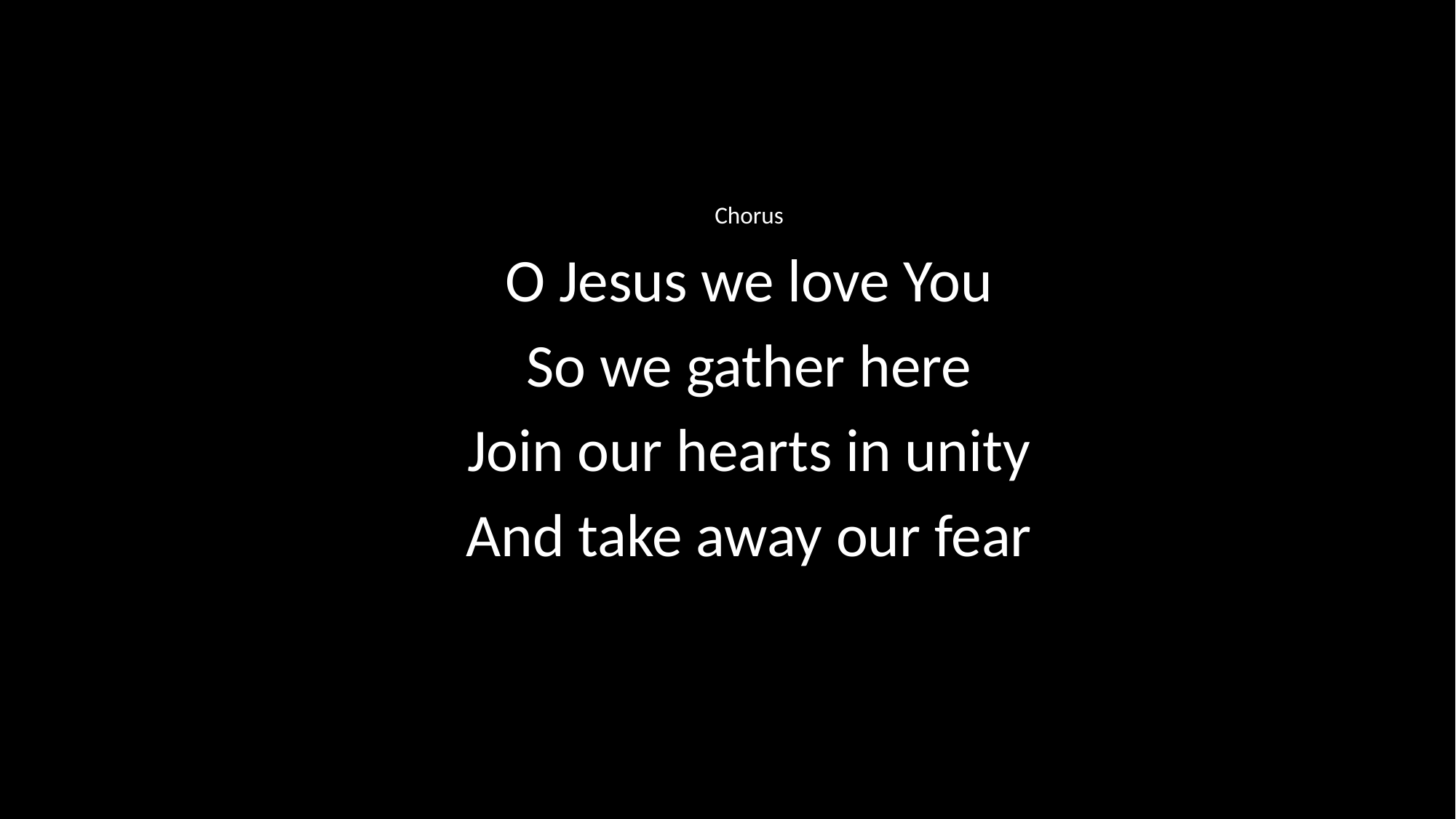

Chorus
O Jesus we love You
So we gather here
Join our hearts in unity
And take away our fear